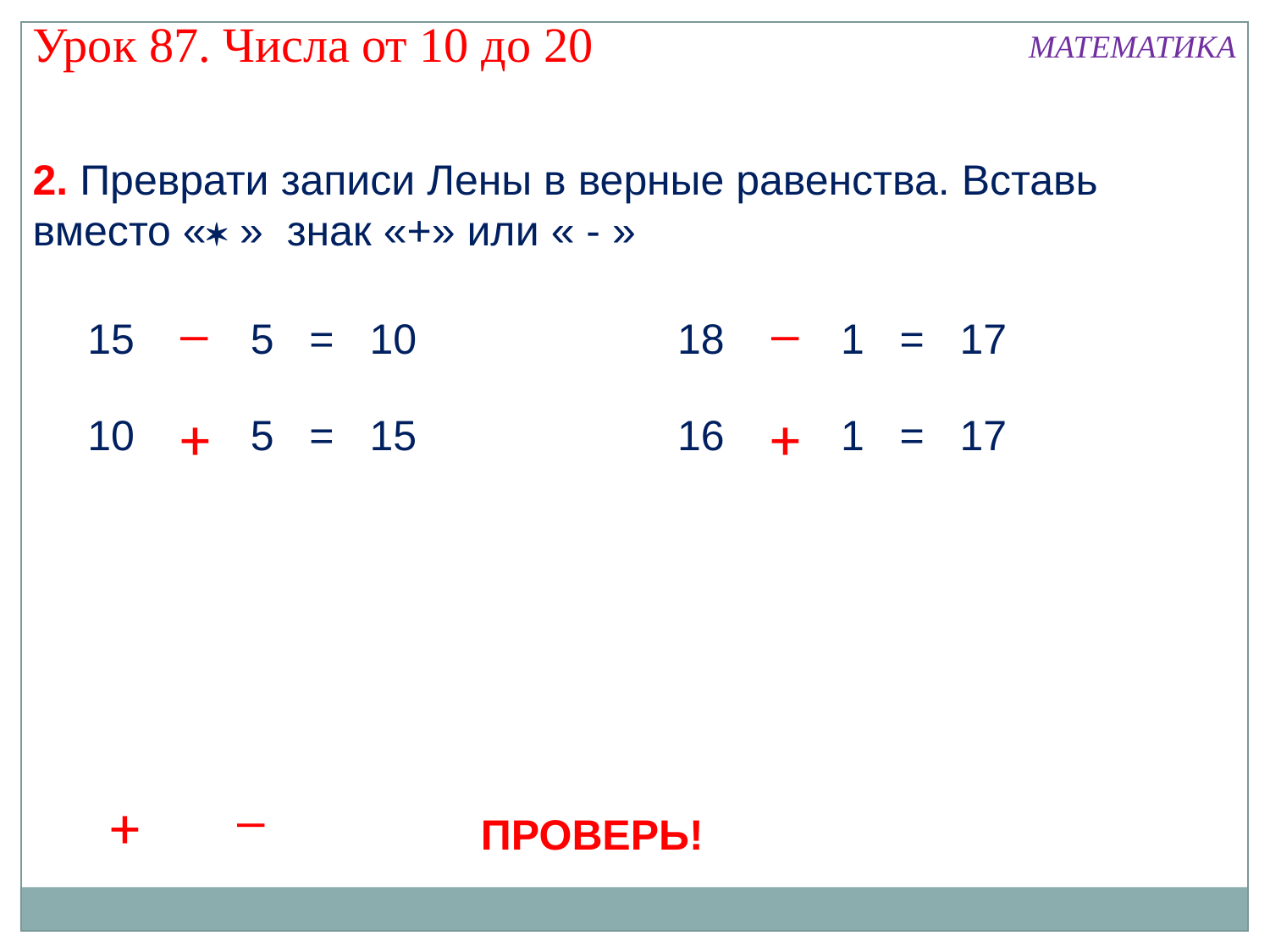

Урок 87. Числа от 10 до 20
МАТЕМАТИКА
2. Преврати записи Лены в верные равенства. Вставь вместо «∗ »  знак «+» или « - »
–
–
15    ∗    5   =   10
18    ∗    1   =   17
+
+
10    ∗    5   =   15
16    ∗    1   =   17
+
+
+
+
–
–
–
–
ПРОВЕРЬ!